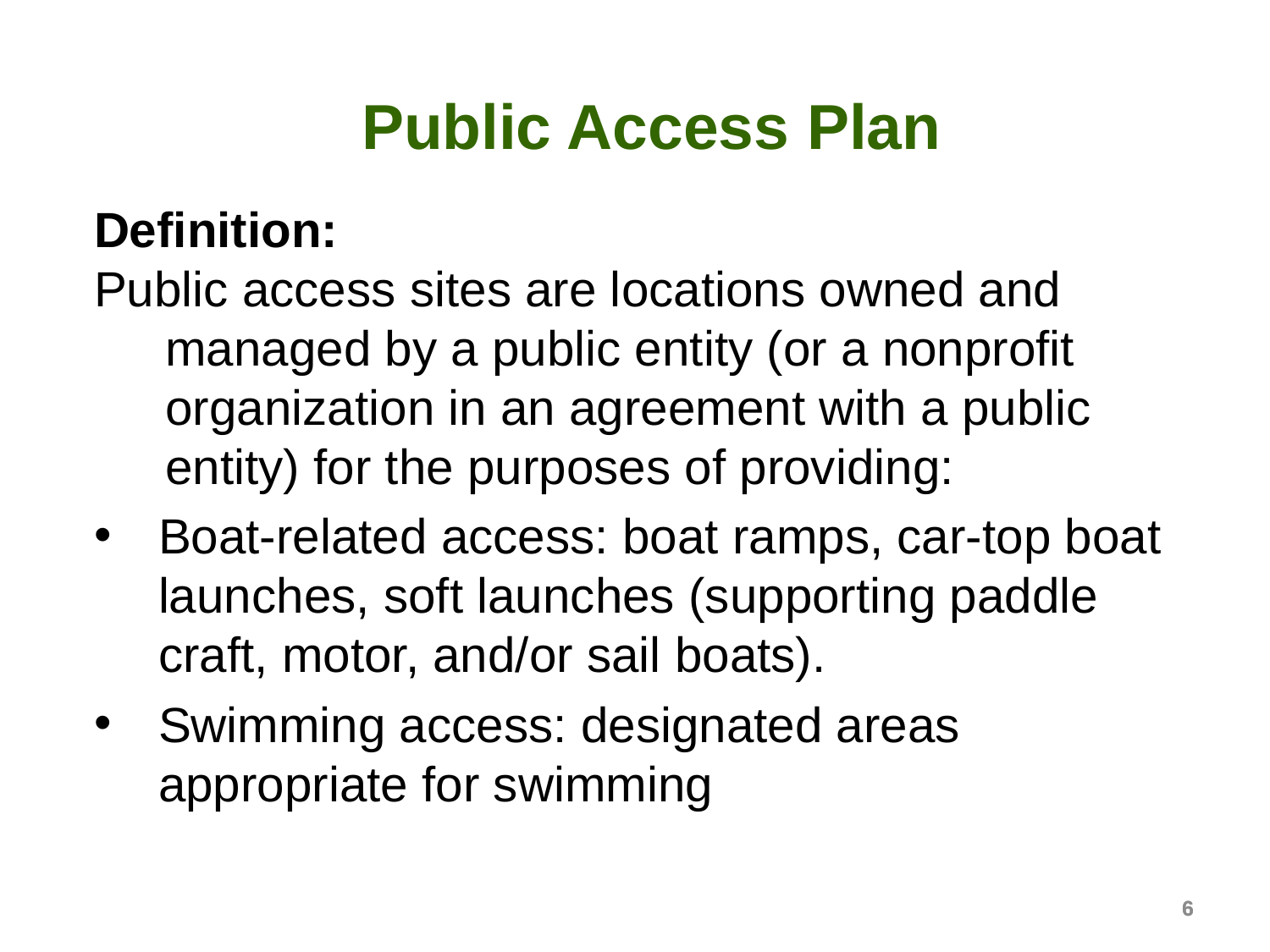

Public Access Plan
Definition:
Public access sites are locations owned and managed by a public entity (or a nonprofit organization in an agreement with a public entity) for the purposes of providing:
Boat-related access: boat ramps, car-top boat launches, soft launches (supporting paddle craft, motor, and/or sail boats).
Swimming access: designated areas     appropriate for swimming

6
6